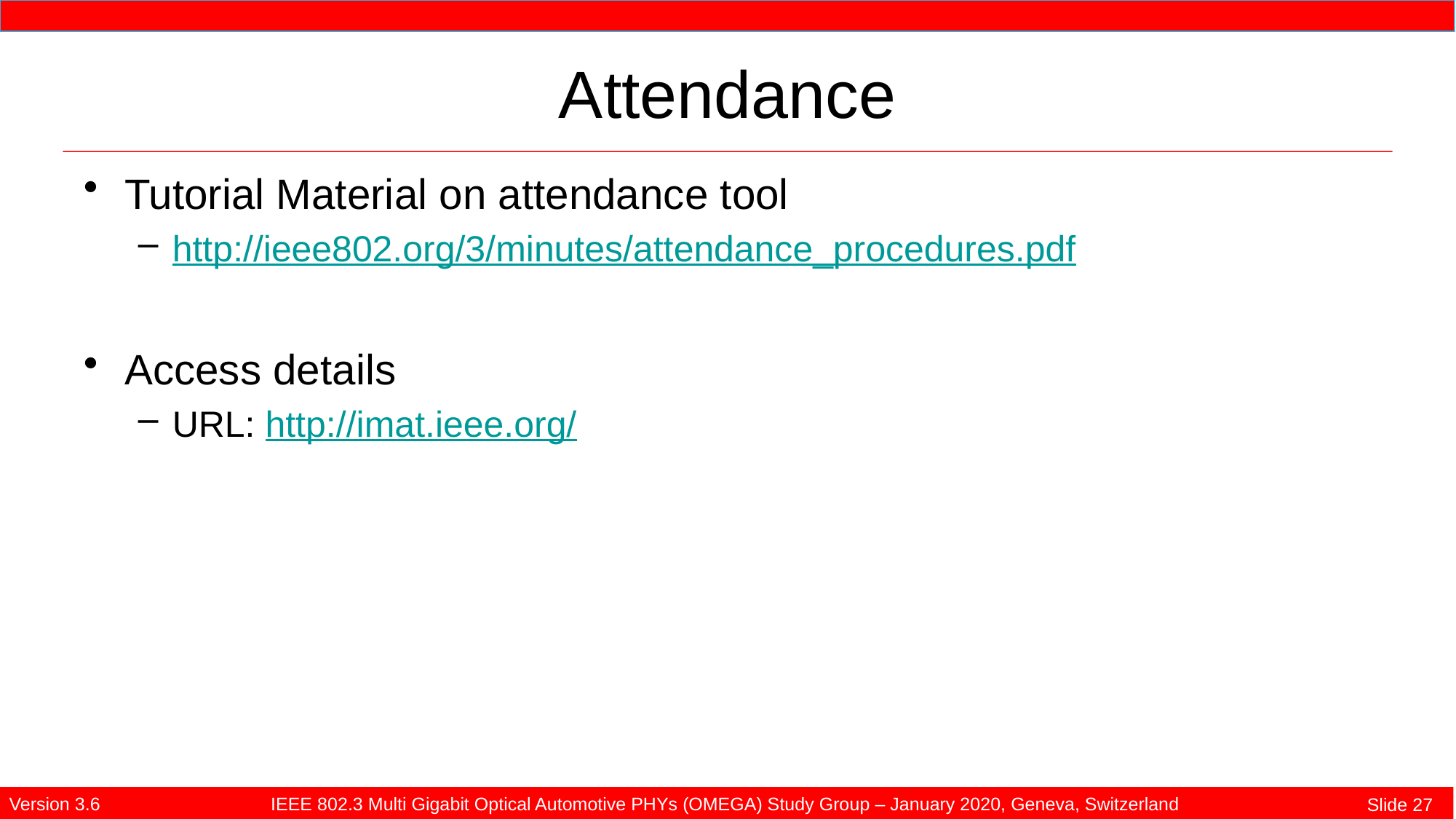

# Attendance
Tutorial Material on attendance tool
http://ieee802.org/3/minutes/attendance_procedures.pdf

Access details
URL: http://imat.ieee.org/